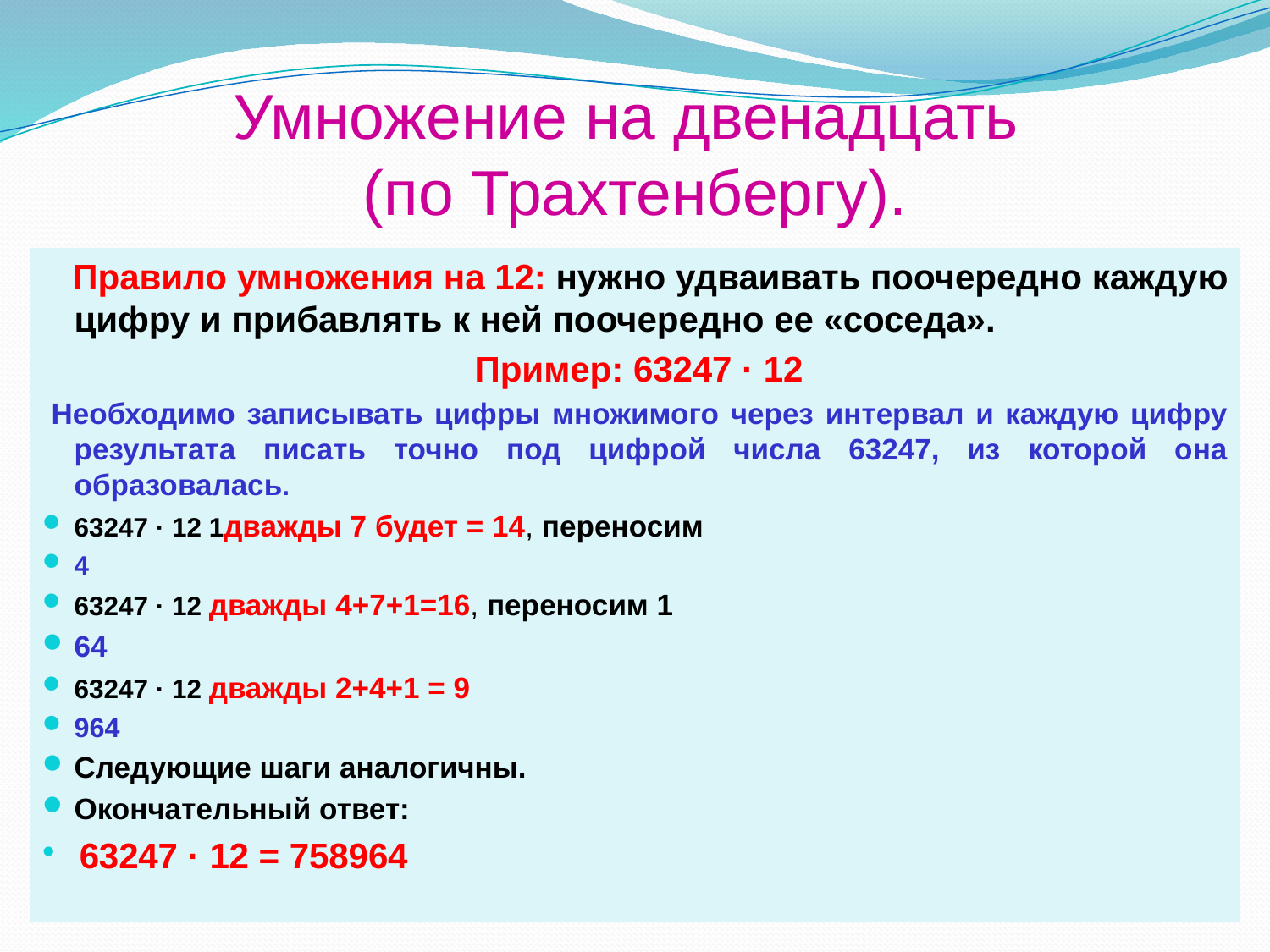

# Умножение на двенадцать (по Трахтенбергу).
   Правило умножения на 12: нужно удваивать поочередно каждую цифру и прибавлять к ней поочередно ее «соседа».
 Пример: 63247 · 12
 Необходимо записывать цифры множимого через интервал и каждую цифру результата писать точно под цифрой числа 63247, из которой она образовалась.
63247 · 12 1дважды 7 будет = 14, переносим
4
63247 · 12 дважды 4+7+1=16, переносим 1
64
63247 · 12 дважды 2+4+1 = 9
964
Следующие шаги аналогичны.
Окончательный ответ:
 63247 · 12 = 758964